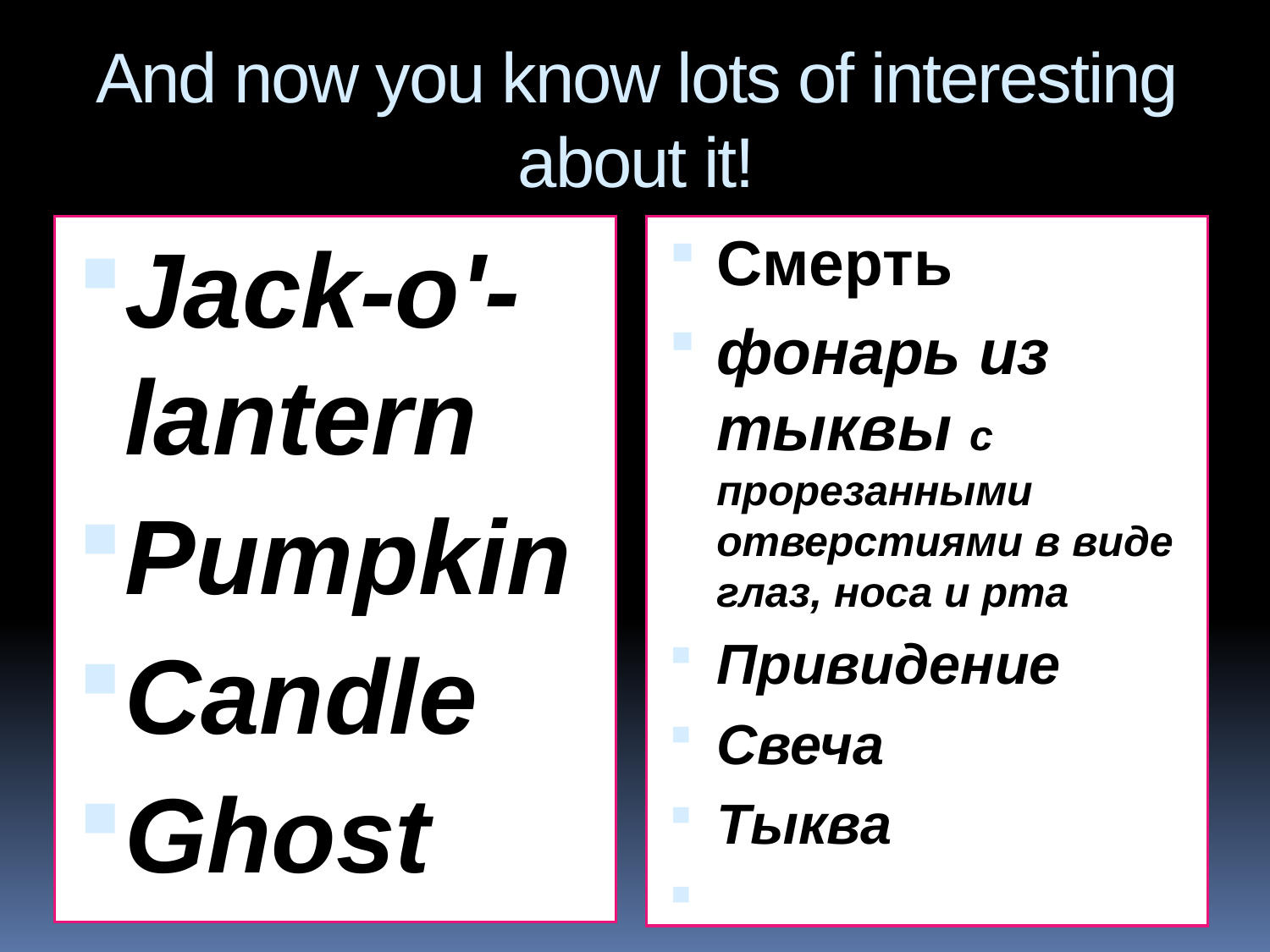

# And now you know lots of interesting about it!
Jack-o'-lantern
Pumpkin
Candle
Ghost
Смерть
фонарь из тыквы с прорезанными отверстиями в виде глаз, носа и рта
Привидение
Свеча
Тыква